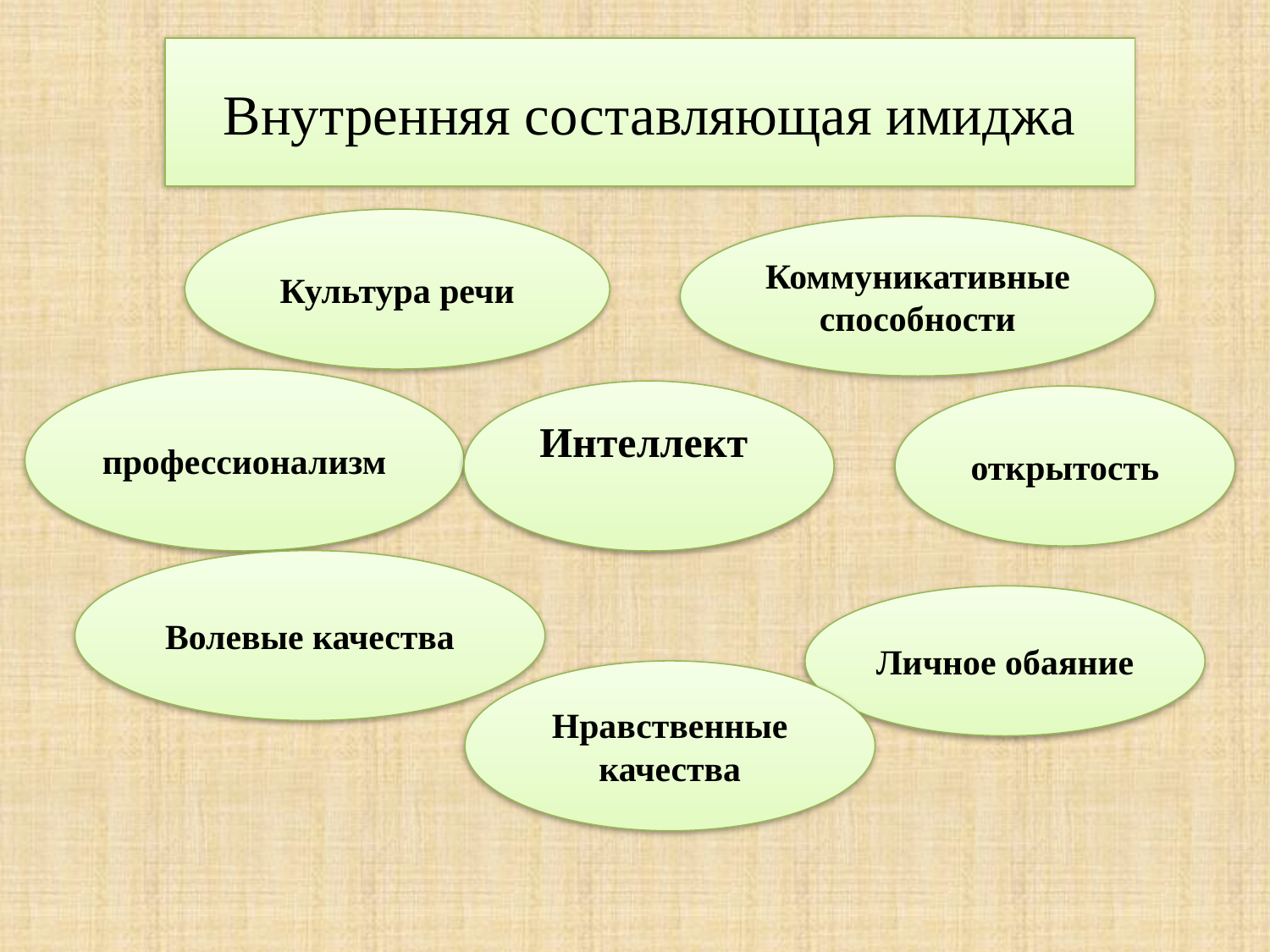

# Внутренняя составляющая имиджа
Культура речи
Коммуникативные способности
профессионализм
Интеллект

открытость
Волевые качества
Личное обаяние
Нравственные качества